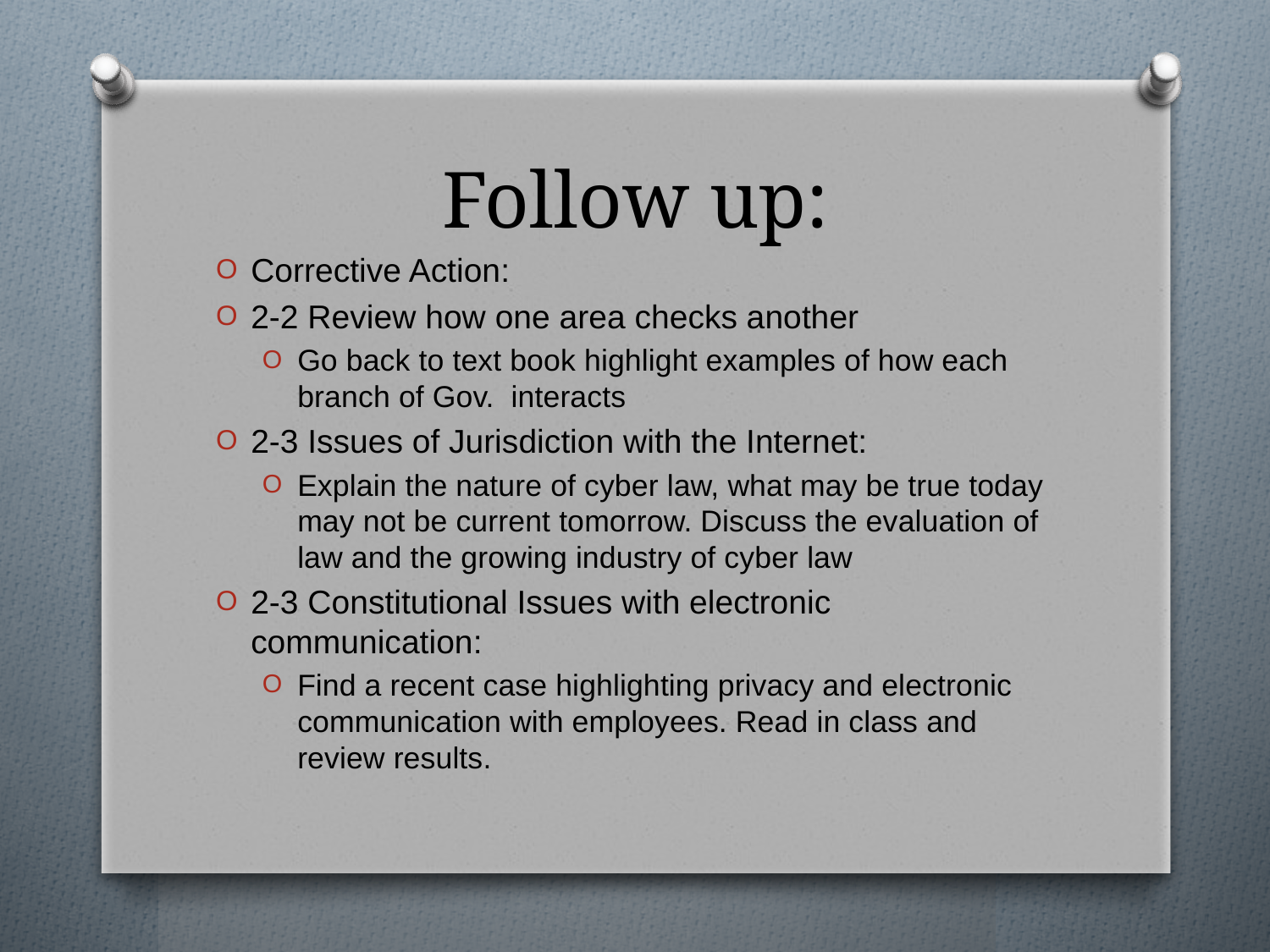

# Follow up:
Corrective Action:
2-2 Review how one area checks another
Go back to text book highlight examples of how each branch of Gov.  interacts
2-3 Issues of Jurisdiction with the Internet:
Explain the nature of cyber law, what may be true today may not be current tomorrow. Discuss the evaluation of law and the growing industry of cyber law
2-3 Constitutional Issues with electronic communication:
Find a recent case highlighting privacy and electronic communication with employees. Read in class and review results.